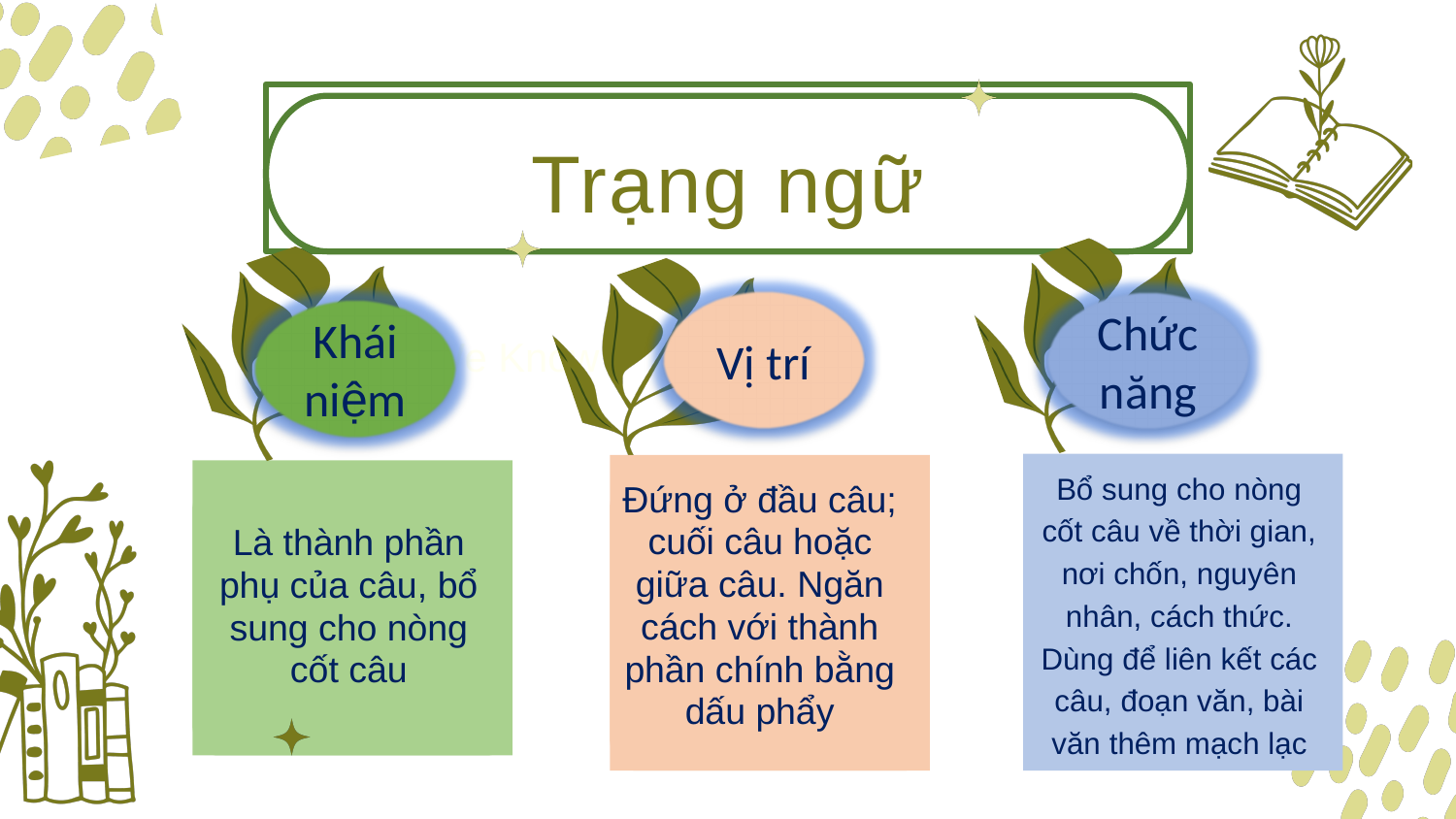

Trạng ngữ

Vị trí
Chức năng
Khái niệm
What We Know

Bổ sung cho nòng cốt câu về thời gian, nơi chốn, nguyên nhân, cách thức. Dùng để liên kết các câu, đoạn văn, bài văn thêm mạch lạc

Đứng ở đầu câu; cuối câu hoặc giữa câu. Ngăn cách với thành phần chính bằng dấu phẩy

Là thành phần phụ của câu, bổ sung cho nòng cốt câu